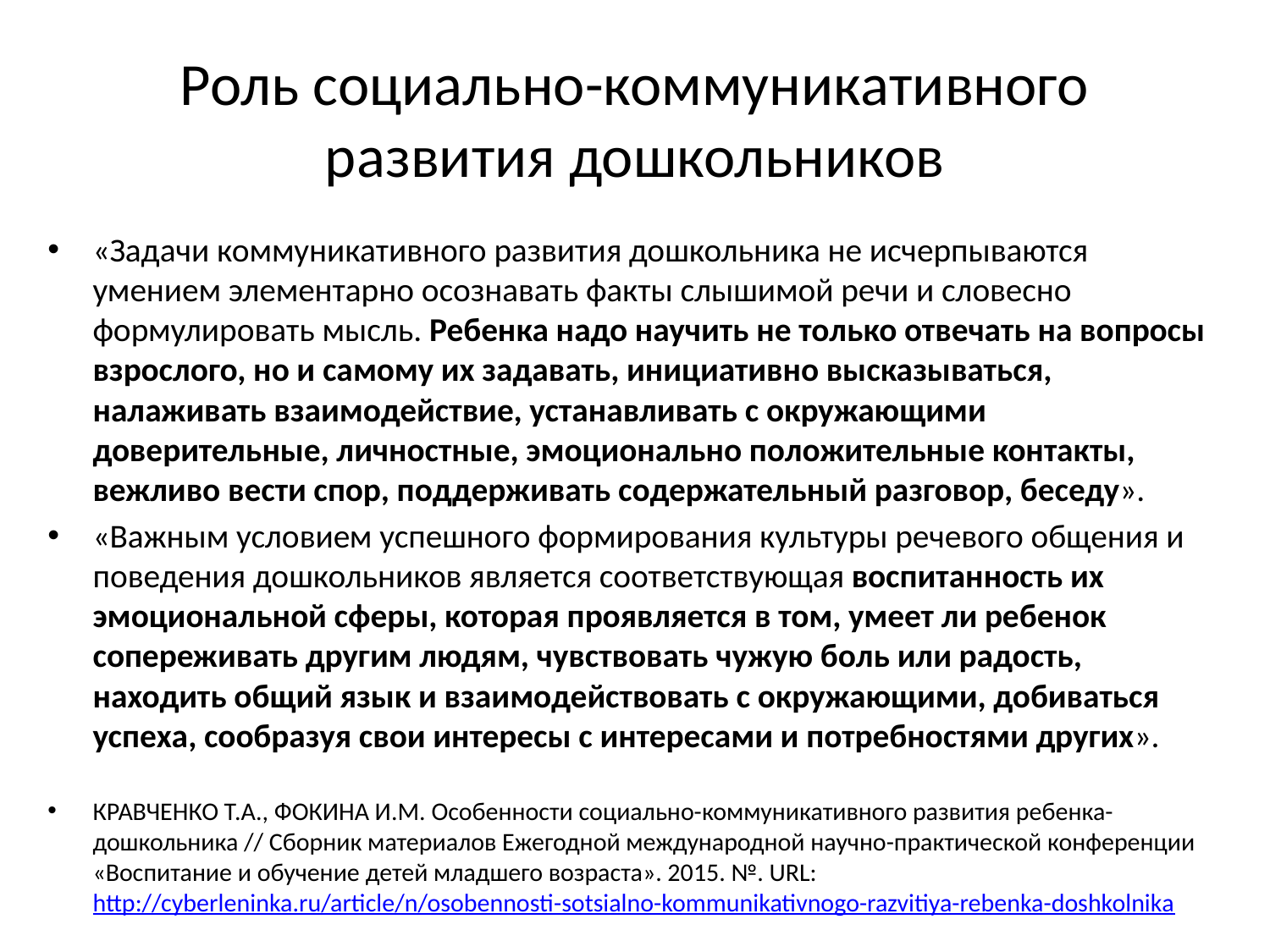

# Роль социально-коммуникативного развития дошкольников
«Задачи коммуникативного развития дошкольника не исчерпываются умением элементарно осознавать факты слышимой речи и словесно формулировать мысль. Ребенка надо научить не только отвечать на вопросы взрослого, но и самому их задавать, инициативно высказываться, налаживать взаимодействие, устанавливать с окружающими доверительные, личностные, эмоционально положительные контакты, вежливо вести спор, поддерживать содержательный разговор, беседу».
«Важным условием успешного формирования культуры речевого общения и поведения дошкольников является соответствующая воспитанность их эмоциональной сферы, которая проявляется в том, умеет ли ребенок сопереживать другим людям, чувствовать чужую боль или радость, находить общий язык и взаимодействовать с окружающими, добиваться успеха, сообразуя свои интересы с интересами и потребностями других».

КРАВЧЕНКО Т.А., ФОКИНА И.М. Особенности социально-коммуникативного развития ребенка-дошкольника // Сборник материалов Ежегодной международной научно-практической конференции «Воспитание и обучение детей младшего возраста». 2015. №. URL: http://cyberleninka.ru/article/n/osobennosti-sotsialno-kommunikativnogo-razvitiya-rebenka-doshkolnika